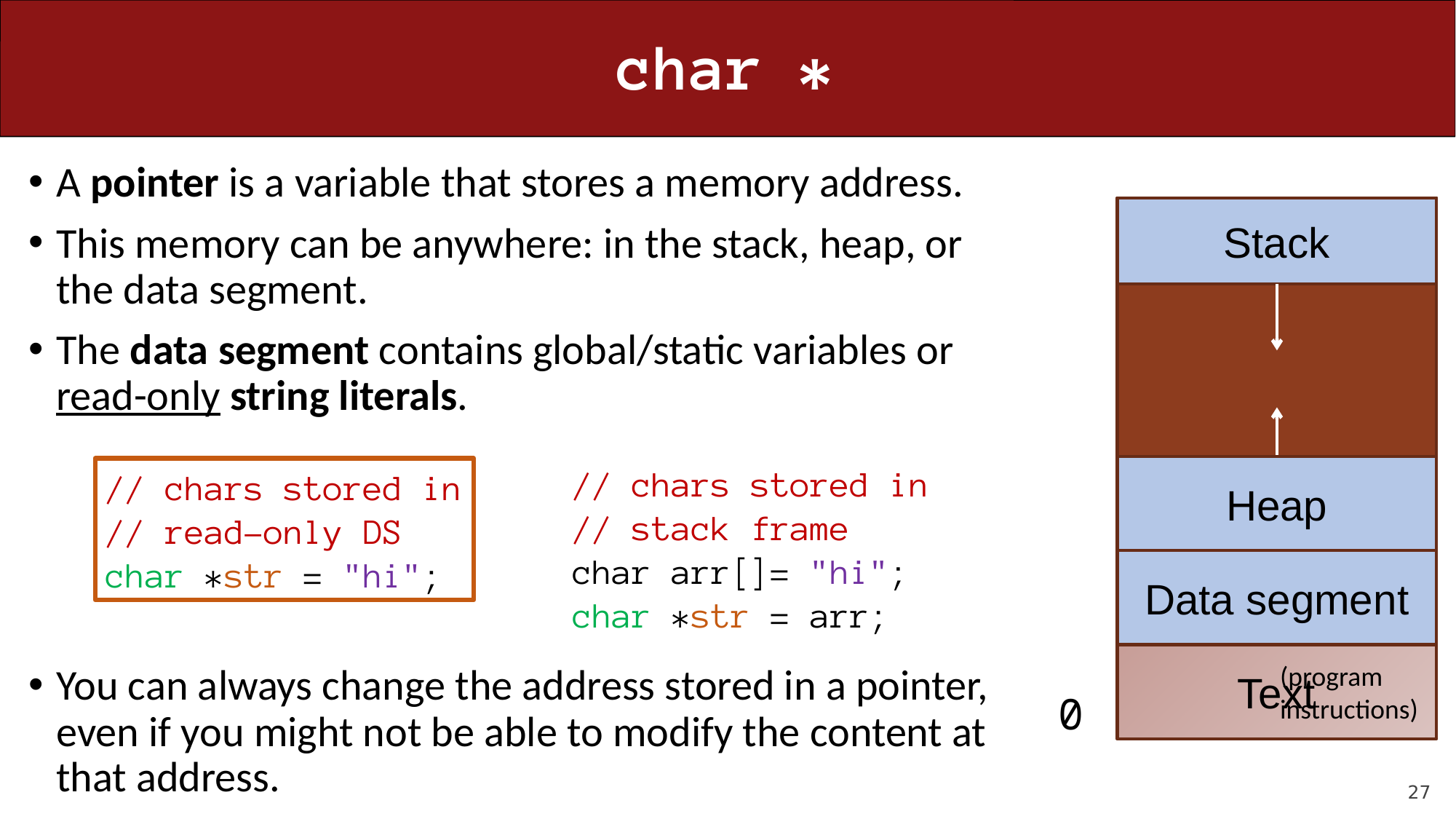

# char *
A pointer is a variable that stores a memory address.
This memory can be anywhere: in the stack, heap, or
the data segment.
The data segment contains global/static variables or read-only string literals.

You can always change the address stored in a pointer, even if you might not be able to modify the content at that address.

Stack
// chars stored in
// stack frame
char arr[]= "hi";
char *str = arr;

Heap
// chars stored in
// read-only DS
char *str = "hi";
Data segment
	Text
(program instructions)
0